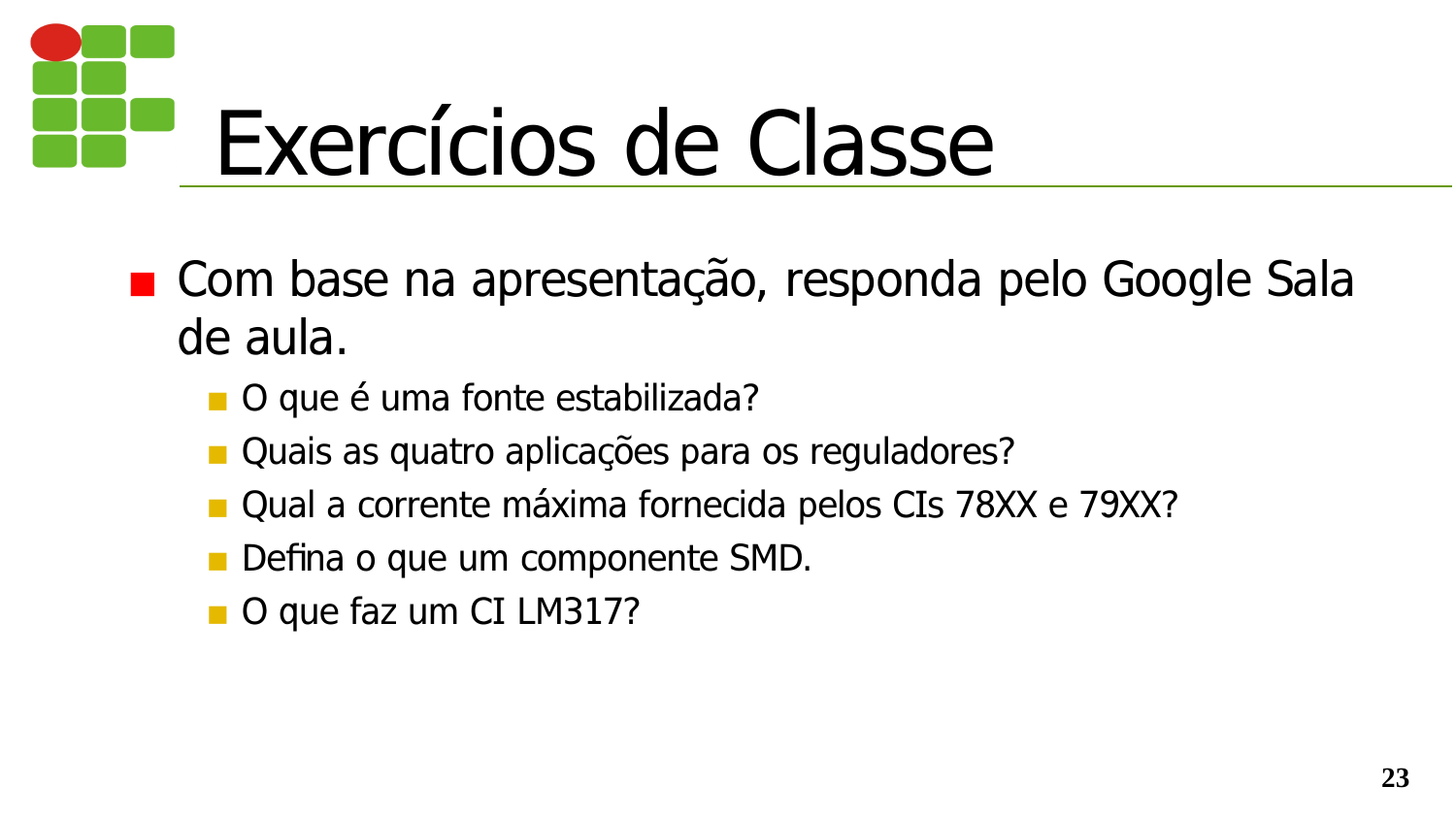

# Exercícios de Classe
Com base na apresentação, responda pelo Google Sala de aula.
O que é uma fonte estabilizada?
Quais as quatro aplicações para os reguladores?
Qual a corrente máxima fornecida pelos CIs 78XX e 79XX?
Defina o que um componente SMD.
O que faz um CI LM317?
23